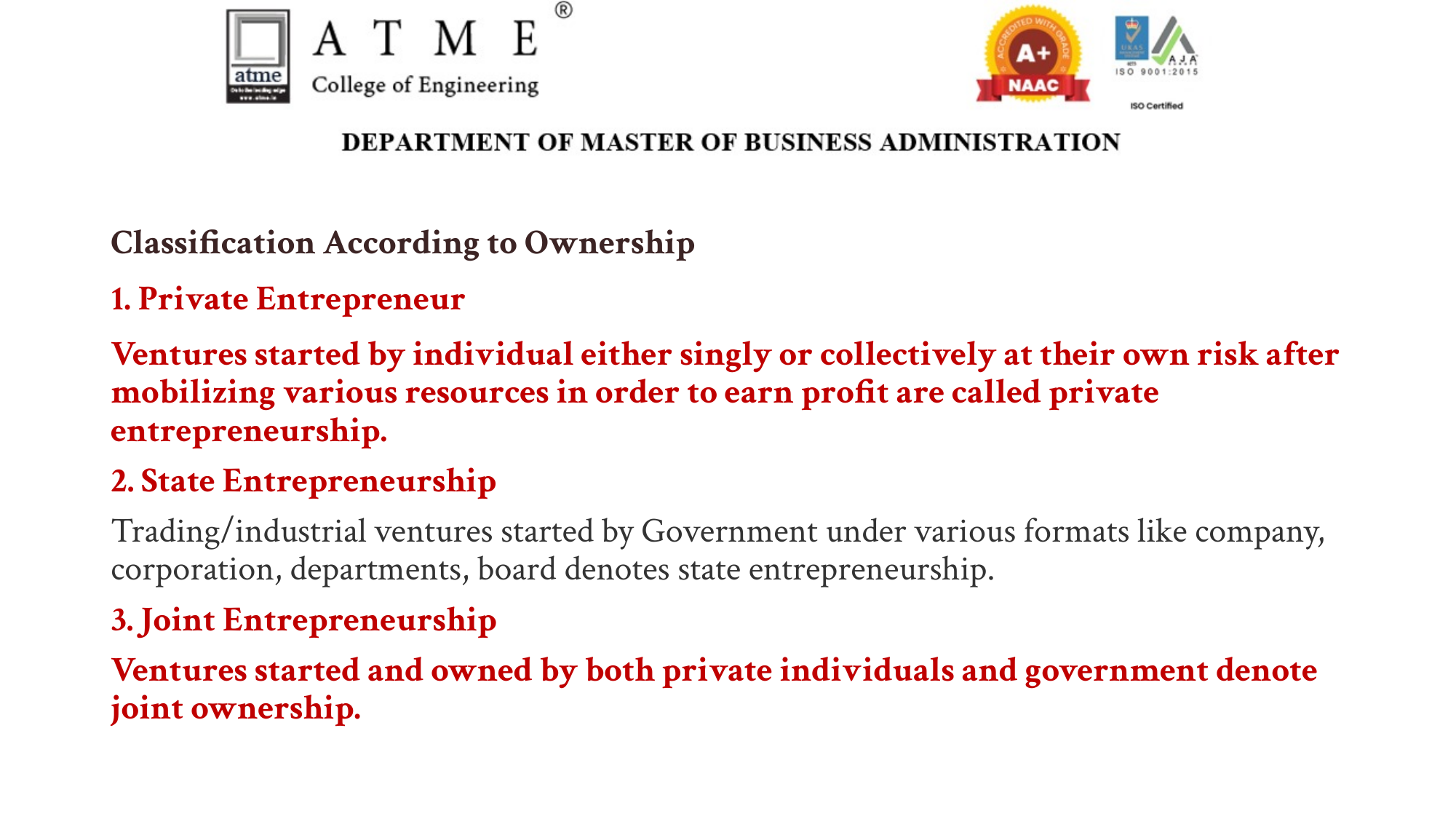

Classification According to Ownership
1. Private Entrepreneur
Ventures started by individual either singly or collectively at their own risk after mobilizing various resources in order to earn profit are called private entrepreneurship.
2. State Entrepreneurship
Trading/industrial ventures started by Government under various formats like company, corporation, departments, board denotes state entrepreneurship.
3. Joint Entrepreneurship
Ventures started and owned by both private individuals and government denote joint ownership.